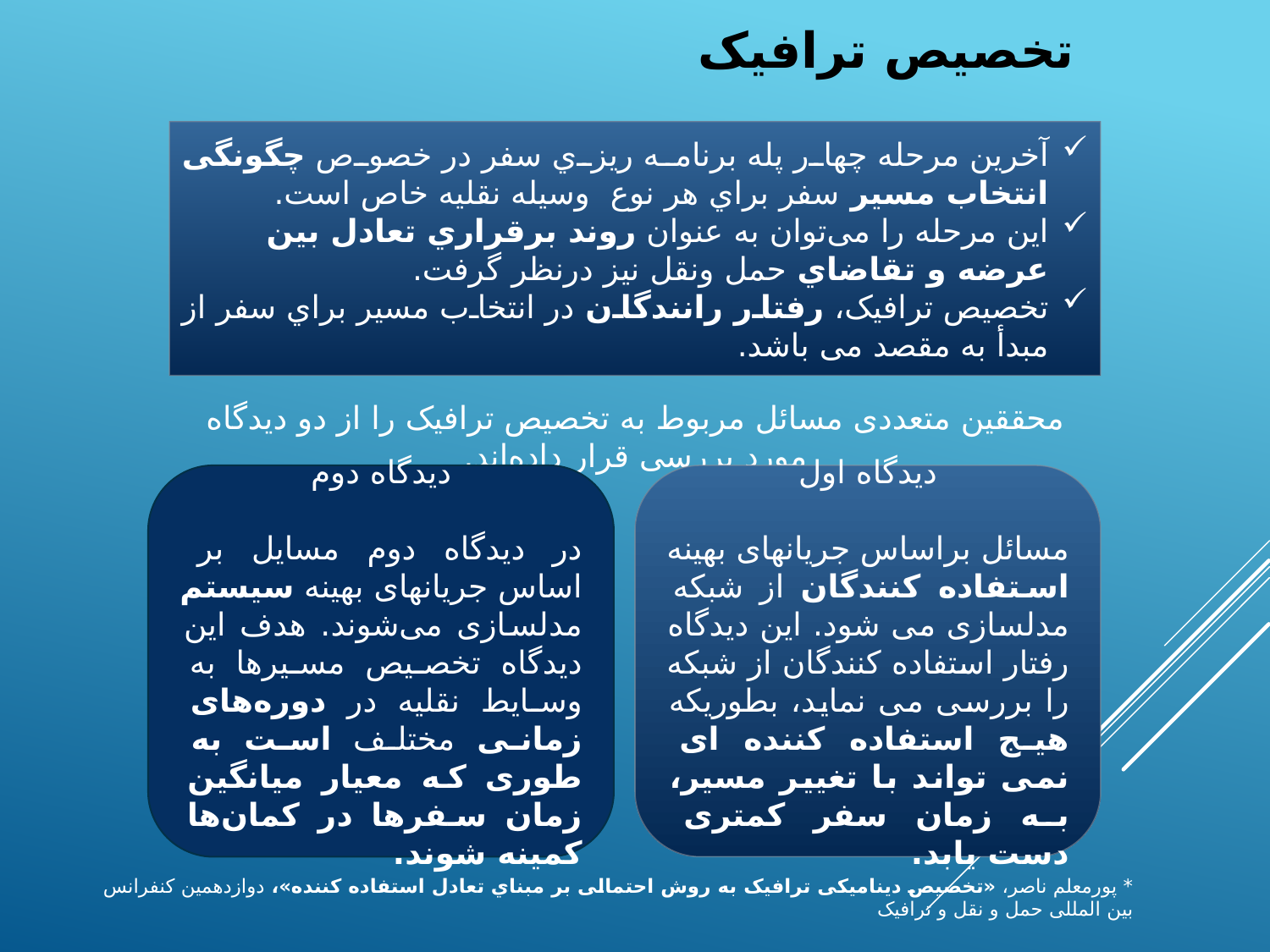

تخصیص ترافیک
آﺧﺮﯾﻦ ﻣﺮﺣﻠﻪ ﭼﻬﺎر ﭘﻠﻪ ﺑﺮﻧﺎمه رﯾﺰي ﺳﻔﺮ در ﺧﺼﻮص ﭼﮕﻮﻧﮕﯽ اﻧﺘﺨﺎب ﻣﺴﯿﺮ ﺳﻔﺮ ﺑﺮاي ﻫﺮ ﻧﻮع  وﺳﯿﻠﻪ نقلیه ﺧﺎص اﺳﺖ.
اﯾﻦ ﻣﺮﺣﻠﻪ را ﻣﯽ‌ﺗﻮان ﺑﻪ ﻋﻨﻮان روﻧﺪ ﺑﺮﻗﺮاري ﺗﻌﺎدل ﺑﯿﻦ ﻋﺮﺿﻪ و ﺗﻘﺎﺿﺎي ﺣﻤﻞ وﻧﻘﻞ ﻧﯿﺰ درﻧﻈﺮ ﮔﺮﻓﺖ.
ﺗﺨﺼﯿﺺ ﺗﺮاﻓﯿﮏ، رﻓﺘﺎر راﻧﻨﺪﮔﺎن در اﻧﺘﺨﺎب ﻣﺴﯿﺮ ﺑﺮاي ﺳﻔﺮ از ﻣﺒﺪأ ﺑﻪ ﻣﻘﺼﺪ ﻣﯽ ﺑﺎﺷﺪ.
محققین متعددی مسائل مربوط به تخصیص ترافیک را از دو دیدگاه مورد بررسی قرار داده‌اند.

دیدگاه دوم

در دیدگاه دوم مسایل بر اساس جریانهای بهینه سیستم مدلسازی می‌شوند. هدف این دیدگاه تخصیص مسیرها به وسایط نقلیه در دوره‌های زمانی مختلف است به طوری که معیار میانگین زمان سفرها در کمان‌ها کمینه شوند.
دیدگاه اول

مسائل براساس جریانهای بهینه استفاده کنندگان از شبکه مدلسازی می شود. این دیدگاه رفتار استفاده کنندگان از شبکه را بررسی می نماید، بطوریکه هیج استفاده کننده ای نمی تواند با تغییر مسیر، به زمان سفر کمتری دست یابد.
* پورمعلم ناصر، «ﺗﺨﺼﯿﺺ دﯾﻨﺎﻣﯿﮑﯽ ﺗﺮاﻓﯿﮏ ﺑﻪ روش اﺣﺘﻤﺎﻟﯽ ﺑﺮ ﻣﺒﻨﺎي ﺗﻌﺎدل اﺳﺘﻔﺎده ﮐﻨﻨﺪه»، دوازدهمین کنفرانس بین المللی حمل و نقل و ترافیک